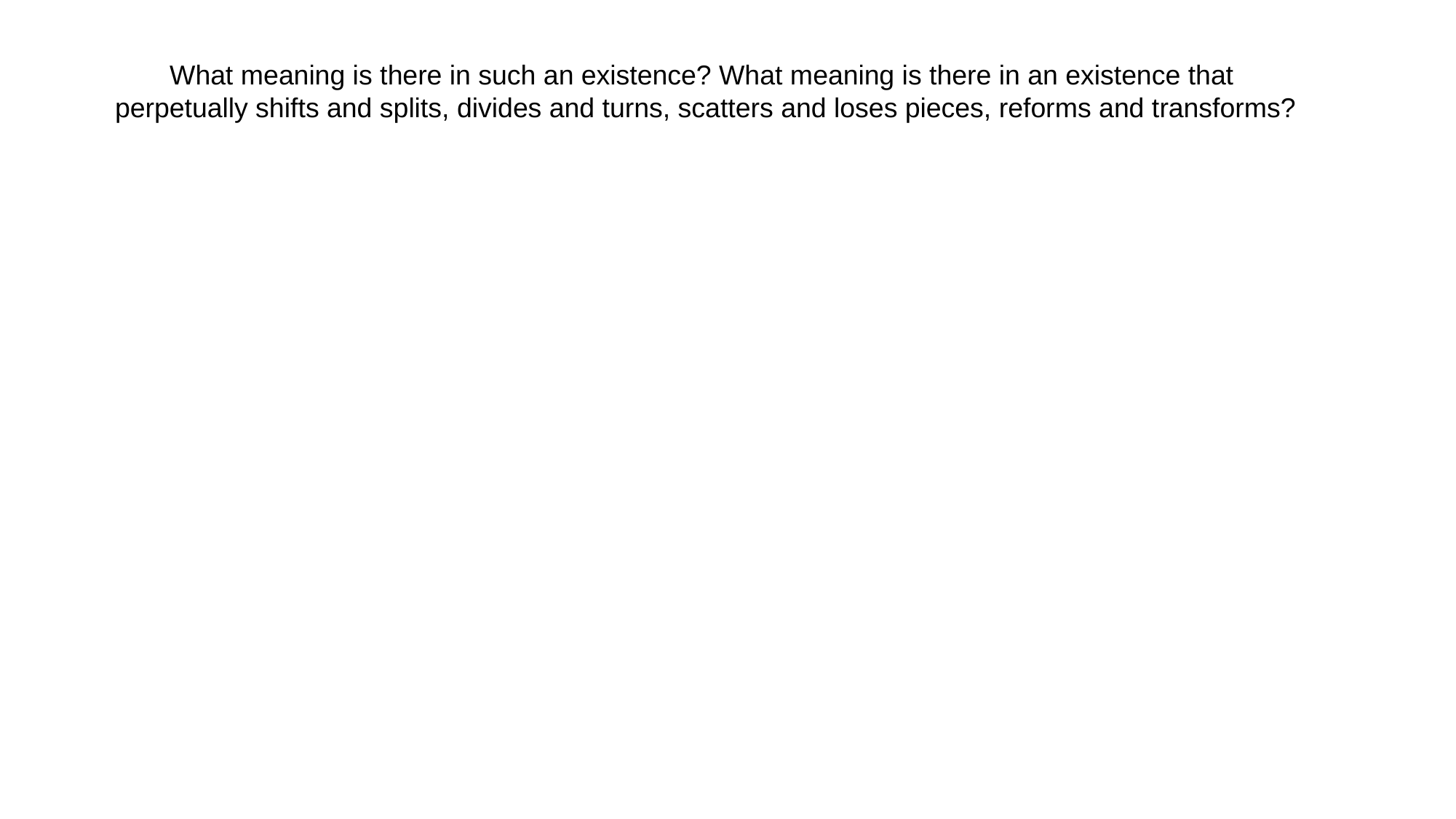

What meaning is there in such an existence? What meaning is there in an existence that perpetually shifts and splits, divides and turns, scatters and loses pieces, reforms and transforms?